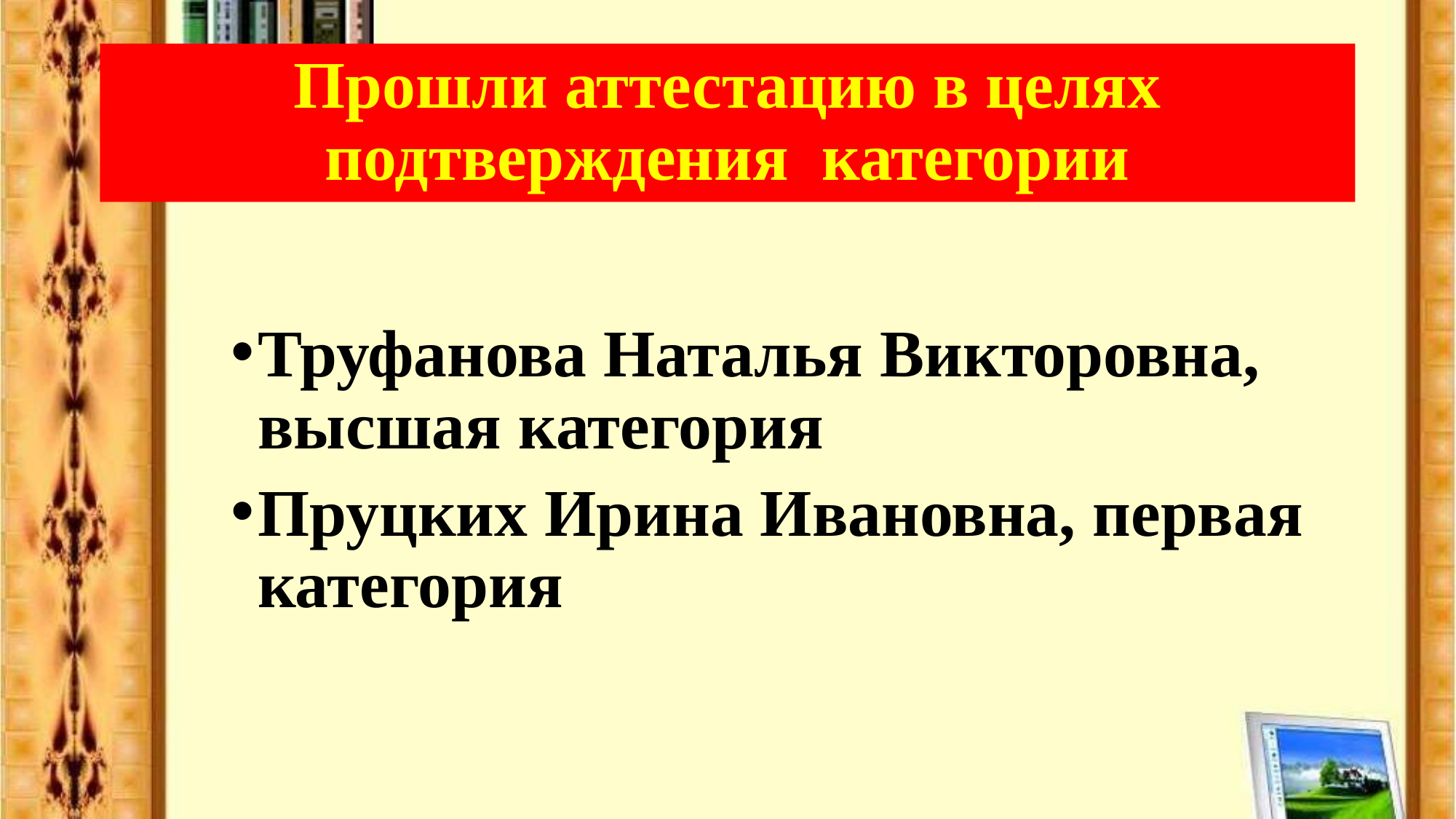

# Прошли аттестацию в целях подтверждения  категории

Труфанова Наталья Викторовна, высшая категория
Пруцких Ирина Ивановна, первая категория